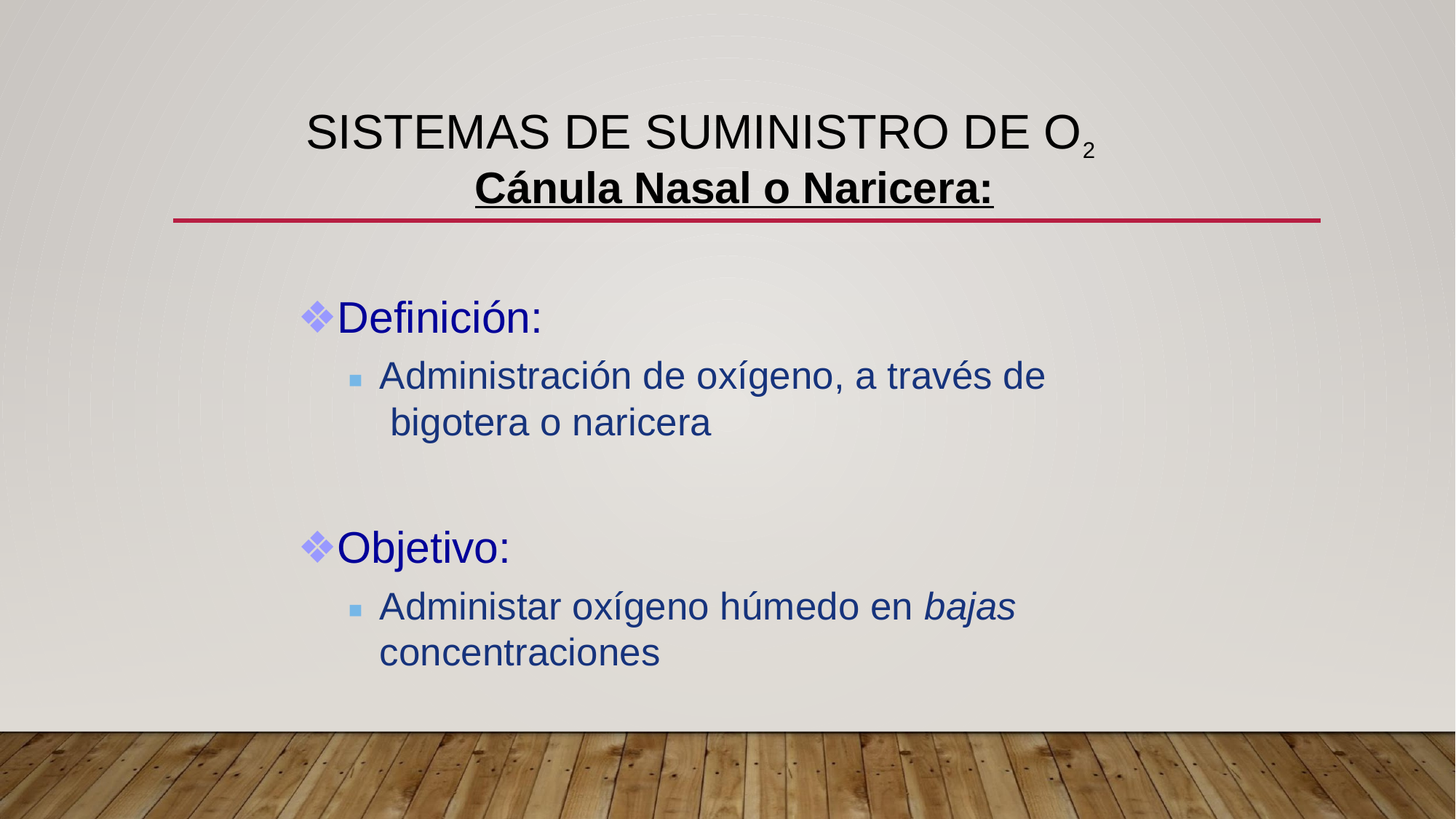

# SISTEMAS DE SUMINISTRO DE O2
Cánula Nasal o Naricera:

❖Definición:
Administración de oxígeno, a través de  bigotera o naricera

❖Objetivo:
Administar oxígeno húmedo en bajas
concentraciones